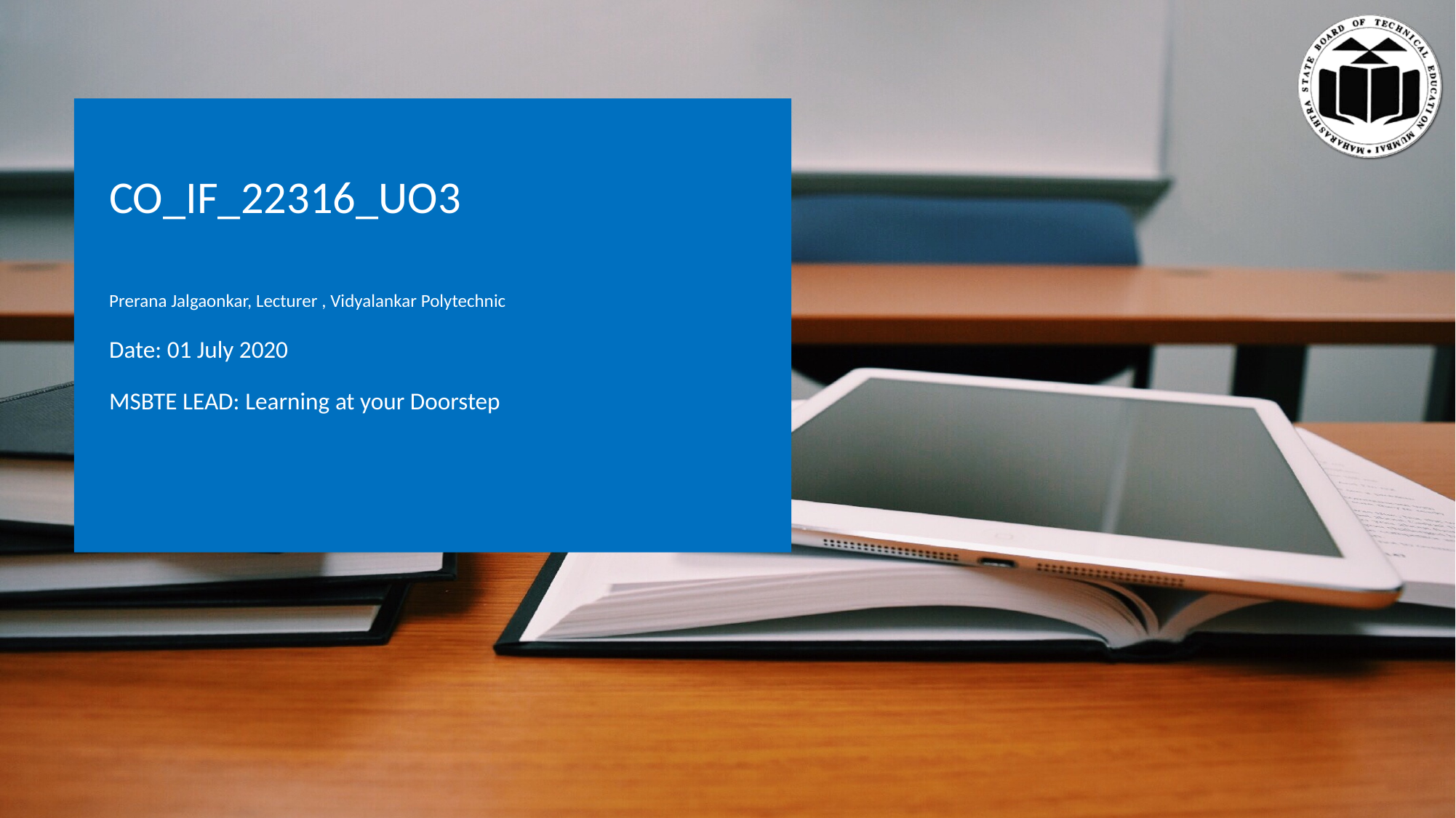

# CO_IF_22316_UO3
Prerana Jalgaonkar, Lecturer , Vidyalankar Polytechnic
Date: 01 July 2020
MSBTE LEAD: Learning at your Doorstep